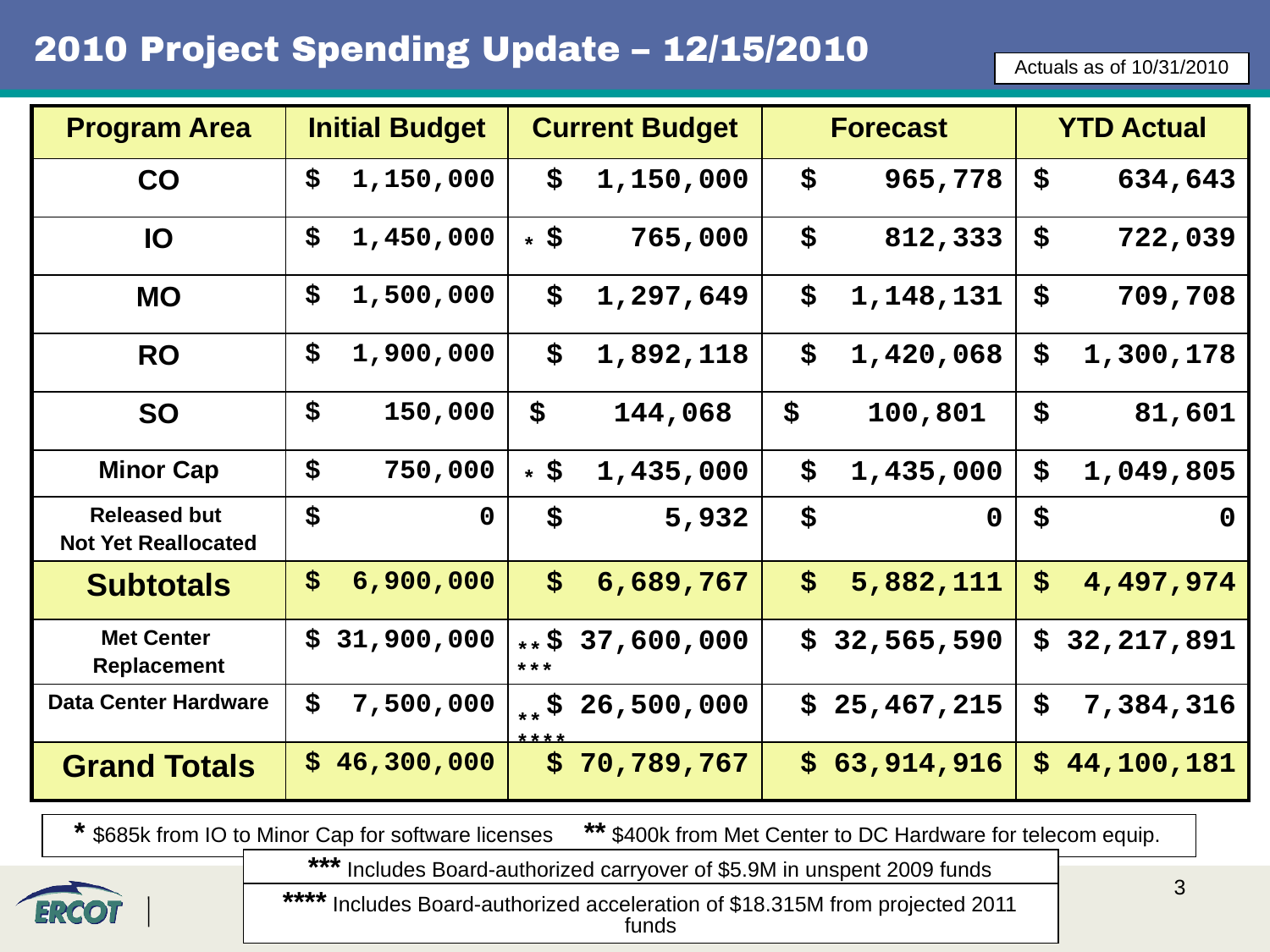

# 2010 Project Spending Update – 12/15/2010
Actuals as of 10/31/2010
| Program Area | Initial Budget | Current Budget | Forecast | YTD Actual |
| --- | --- | --- | --- | --- |
| CO | $ 1,150,000 | $ 1,150,000 | $ 965,778 | $ 634,643 |
| IO | $ 1,450,000 | $ 765,000 | $ 812,333 | $ 722,039 |
| MO | $ 1,500,000 | $ 1,297,649 | $ 1,148,131 | $ 709,708 |
| RO | $ 1,900,000 | $ 1,892,118 | $ 1,420,068 | $ 1,300,178 |
| SO | $ 150,000 | $ 144,068 | $ 100,801 | $ 81,601 |
| Minor Cap | $ 750,000 | $ 1,435,000 | $ 1,435,000 | $ 1,049,805 |
| Released but Not Yet Reallocated | $ 0 | $ 5,932 | $ 0 | $ 0 |
| Subtotals | $ 6,900,000 | $ 6,689,767 | $ 5,882,111 | $ 4,497,974 |
| Met Center Replacement | $ 31,900,000 | $ 37,600,000 | $ 32,565,590 | $ 32,217,891 |
| Data Center Hardware | $ 7,500,000 | $ 26,500,000 | $ 25,467,215 | $ 7,384,316 |
| Grand Totals | $ 46,300,000 | $ 70,789,767 | $ 63,914,916 | $ 44,100,181 |
*
*
**
***
**
****
* $685k from IO to Minor Cap for software licenses     ** $400k from Met Center to DC Hardware for telecom equip.

*** Includes Board-authorized carryover of $5.9M in unspent 2009 funds
**** Includes Board-authorized acceleration of $18.315M from projected 2011 funds